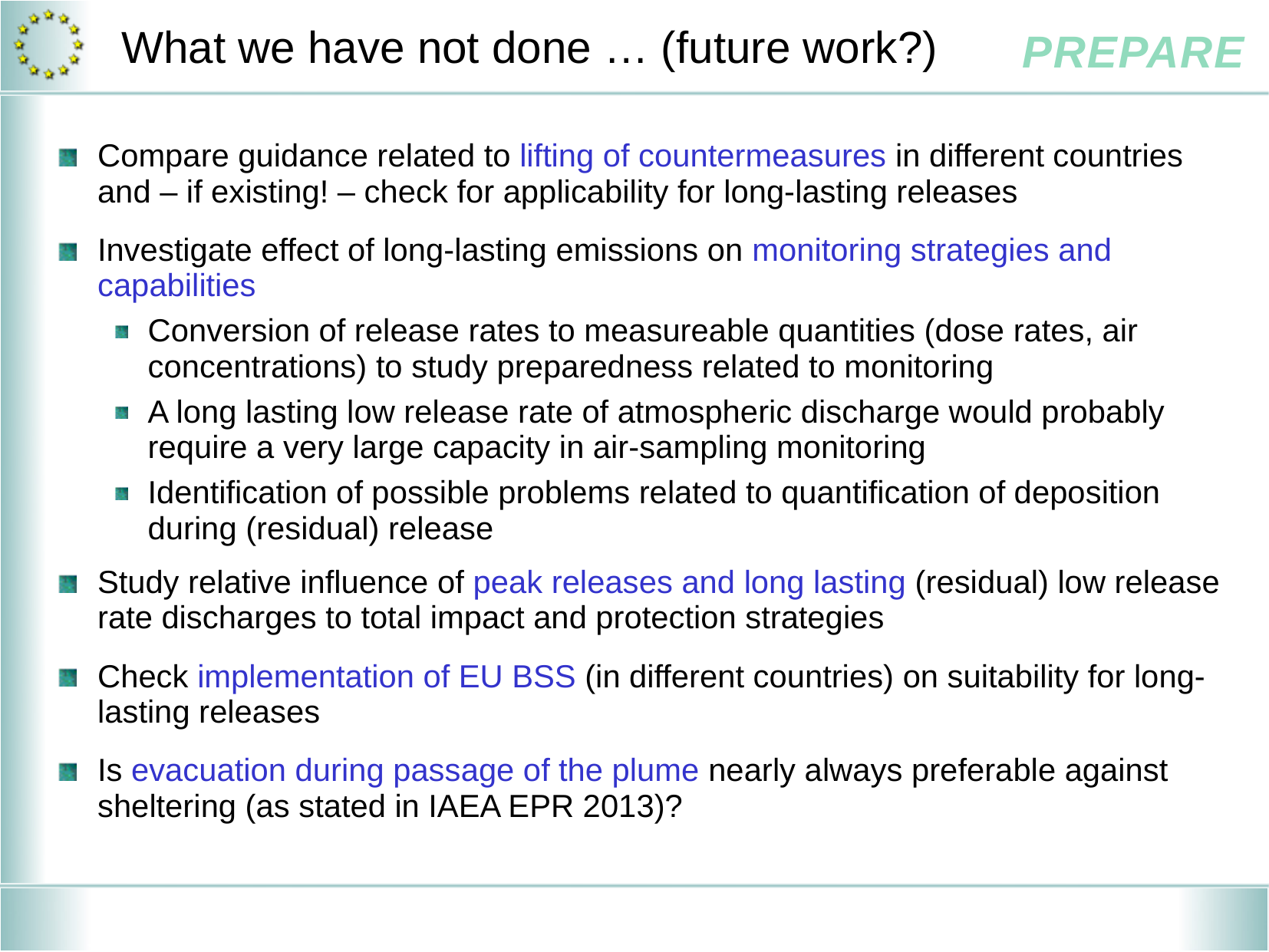

# What we have not done … (future work?)
Compare guidance related to lifting of countermeasures in different countries and – if existing! – check for applicability for long-lasting releases
Investigate effect of long-lasting emissions on monitoring strategies and capabilities
Conversion of release rates to measureable quantities (dose rates, air concentrations) to study preparedness related to monitoring
A long lasting low release rate of atmospheric discharge would probably  require a very large capacity in air-sampling monitoring
Identification of possible problems related to quantification of deposition during (residual) release
Study relative influence of peak releases and long lasting (residual) low release rate discharges to total impact and protection strategies
Check implementation of EU BSS (in different countries) on suitability for long-lasting releases
Is evacuation during passage of the plume nearly always preferable against sheltering (as stated in IAEA EPR 2013)?